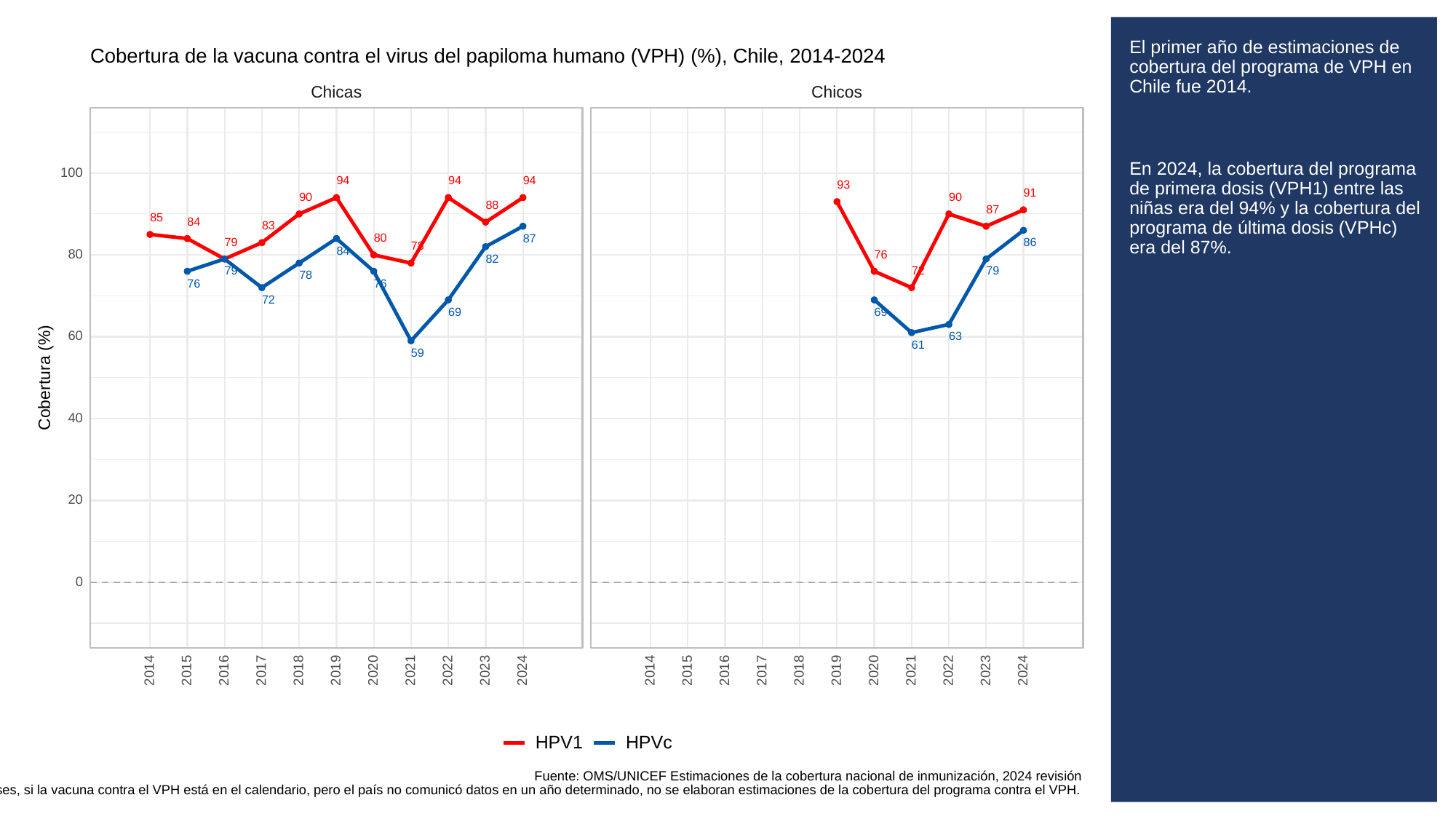

# El primer año de estimaciones de cobertura del programa de VPH en Chile fue 2014.

En 2024, la cobertura del programa de primera dosis (VPH1) entre las niñas era del 94% y la cobertura del programa de última dosis (VPHc) era del 87%.

Cobertura de la vacuna contra el virus del papiloma humano (VPH) (%), Chile, 2014-2024
Chicas
Chicos

100

94
94
94
93
91
90
90

88

87

85

84

83

80
87

79
86

78

84
80
76

82

72
79
79

78
76
76

72

69
69

60
63

61
59
Cobertura (%)

40

20

0

2023
2023
2014
2015
2016
2017
2018
2019
2020
2021
2022
2024
2014
2015
2016
2017
2018
2019
2020
2021
2022
2024
HPVc
HPV1

Fuente: OMS/UNICEF Estimaciones de la cobertura nacional de inmunización, 2024 revisión
Para algunos países, si la vacuna contra el VPH está en el calendario, pero el país no comunicó datos en un año determinado, no se elaboran estimaciones de la cobertura del programa contra el VPH.